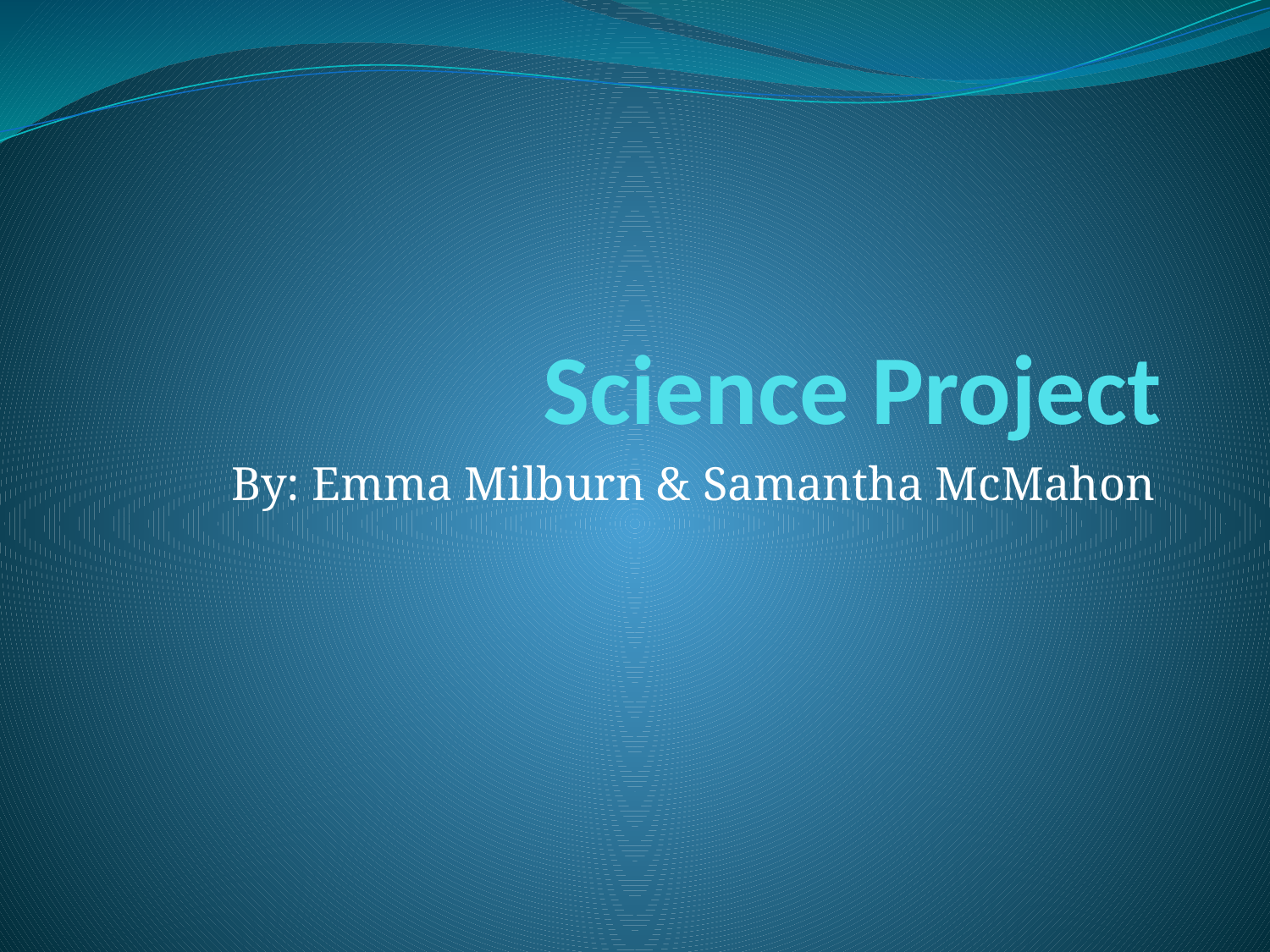

# Science Project
By: Emma Milburn & Samantha McMahon